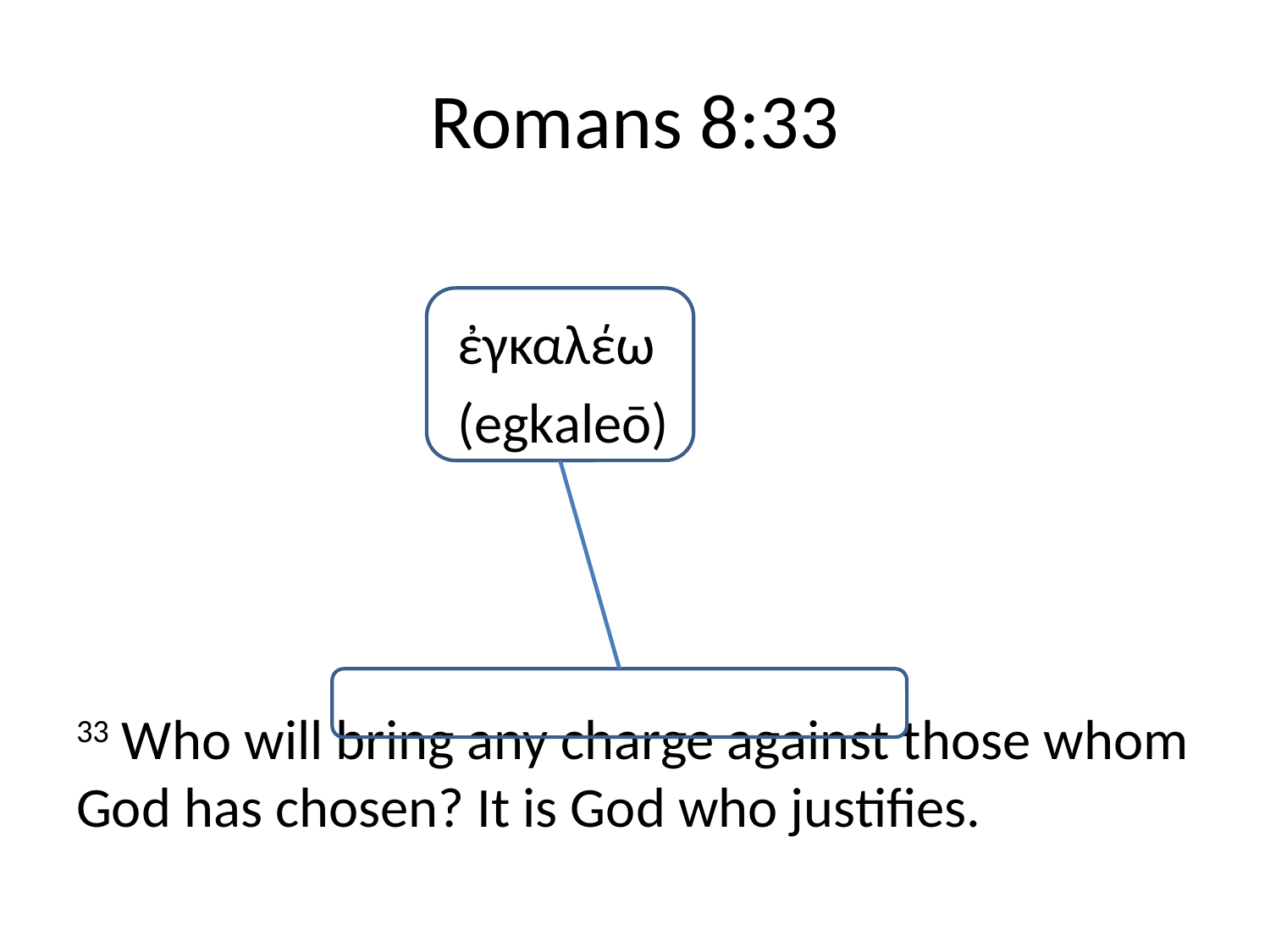

# Romans 8:33

			ἐγκαλέω
			(egkaleō)

33 Who will bring any charge against those whom God has chosen? It is God who justifies.